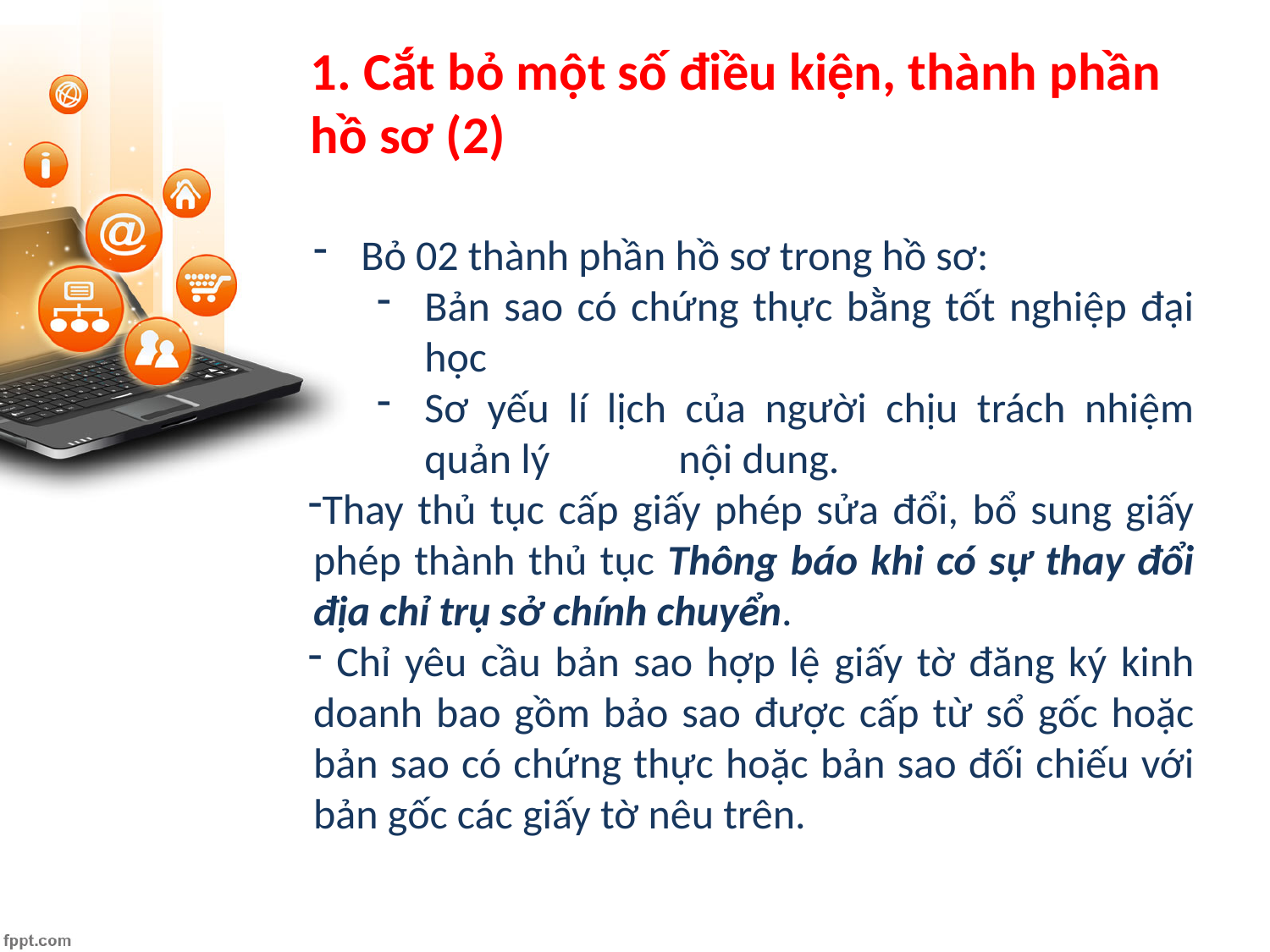

1. Cắt bỏ một số điều kiện, thành phần hồ sơ (2)
Bỏ 02 thành phần hồ sơ trong hồ sơ:
Bản sao có chứng thực bằng tốt nghiệp đại học
Sơ yếu lí lịch của người chịu trách nhiệm quản lý 	nội dung.
Thay thủ tục cấp giấy phép sửa đổi, bổ sung giấy phép thành thủ tục Thông báo khi có sự thay đổi địa chỉ trụ sở chính chuyển.
 Chỉ yêu cầu bản sao hợp lệ giấy tờ đăng ký kinh doanh bao gồm bảo sao được cấp từ sổ gốc hoặc bản sao có chứng thực hoặc bản sao đối chiếu với bản gốc các giấy tờ nêu trên.